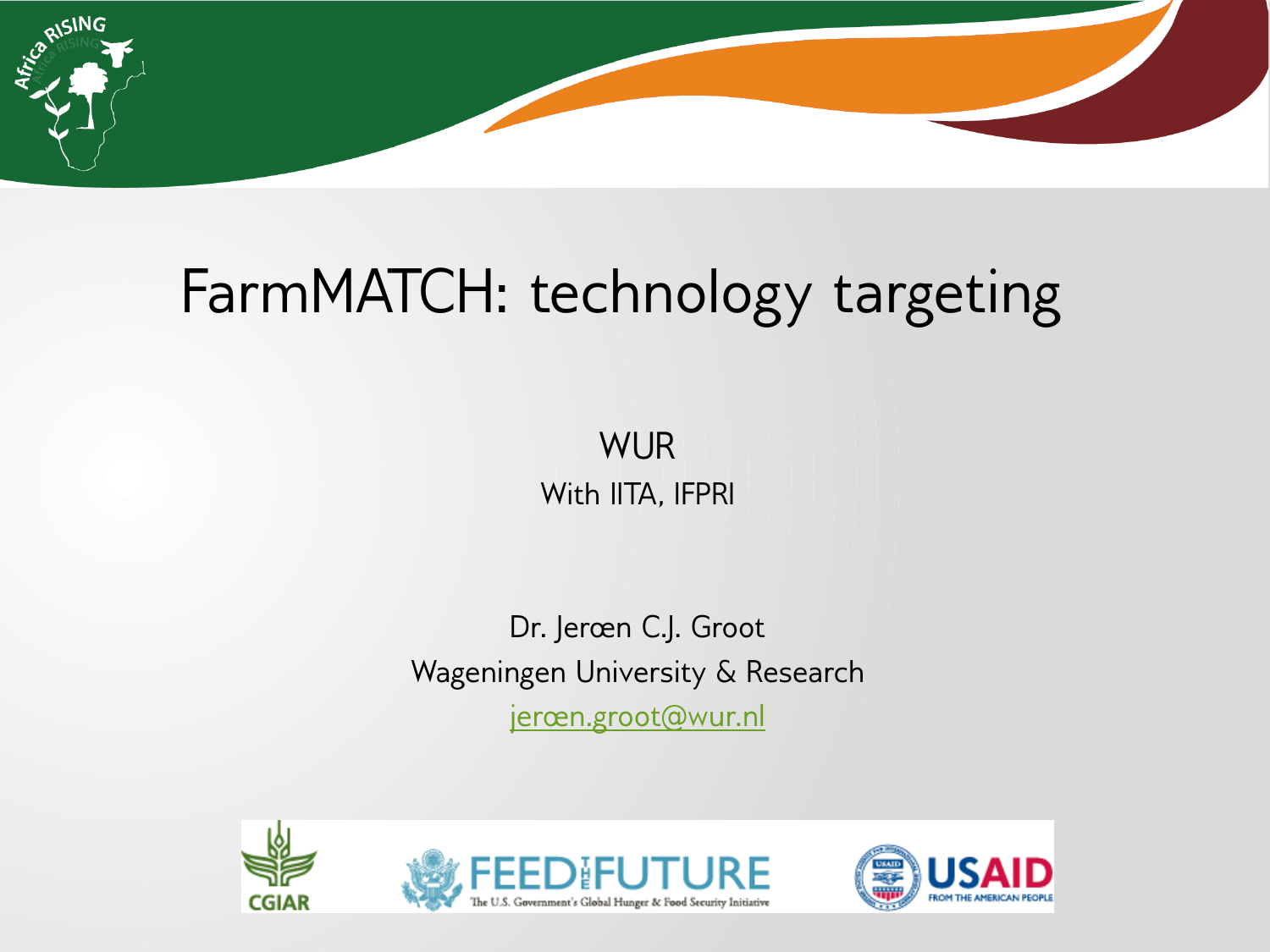

FarmMATCH: technology targeting

WUR
With IITA, IFPRI

Dr. Jeroen C.J. Groot
Wageningen University & Research
jeroen.groot@wur.nl